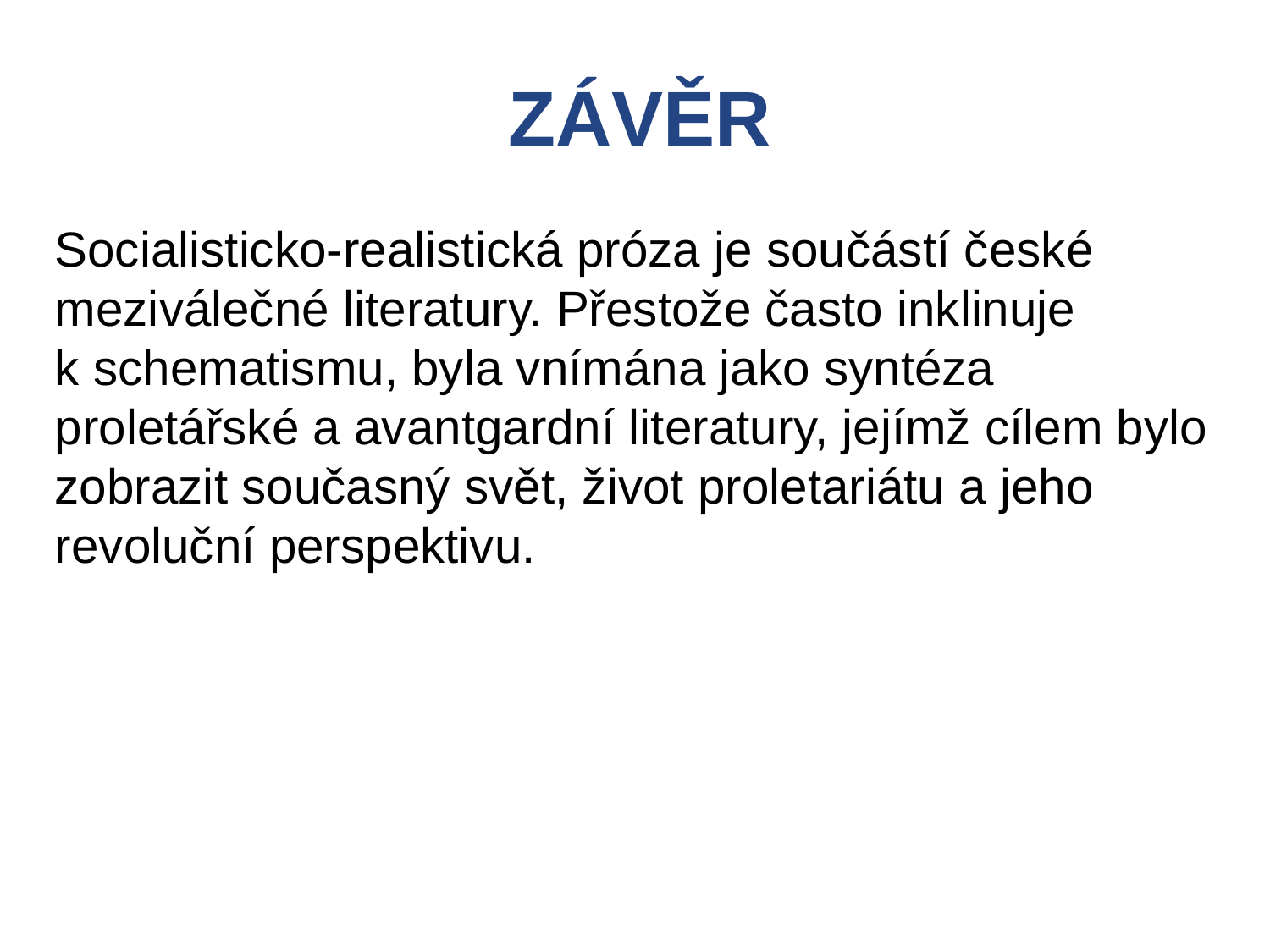

ZÁVĚR
Socialisticko-realistická próza je součástí české meziválečné literatury. Přestože často inklinuje
k schematismu, byla vnímána jako syntéza proletářské a avantgardní literatury, jejímž cílem bylo zobrazit současný svět, život proletariátu a jeho revoluční perspektivu.